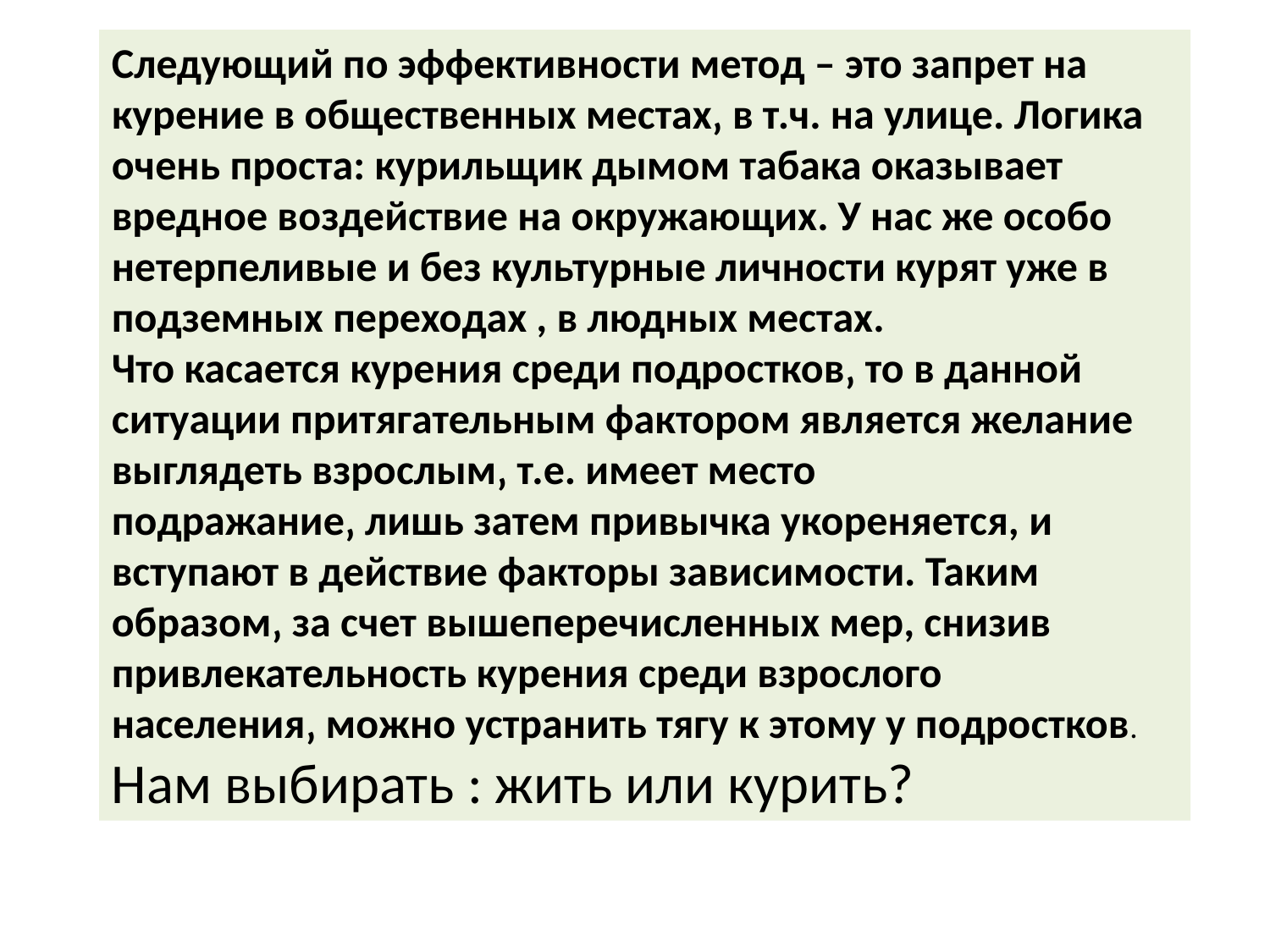

Следующий по эффективности метод – это запрет на курение в общественных местах‚ в т.ч. на улице. Логика очень проста: курильщик дымом табака оказывает вредное воздействие на окружающих. У нас же особо нетерпеливые и без культурные личности курят уже в подземных переходах , в людных местах.
Что касается курения среди подростков‚ то в данной ситуации притягательным фактором является желание выглядеть взрослым‚ т.е. имеет место подражание‚ лишь затем привычка укореняется, и вступают в действие факторы зависимости. Таким образом‚ за счет вышеперечисленных мер, снизив привлекательность курения среди взрослого населения‚ можно устранить тягу к этому у подростков.
Нам выбирать : жить или курить?